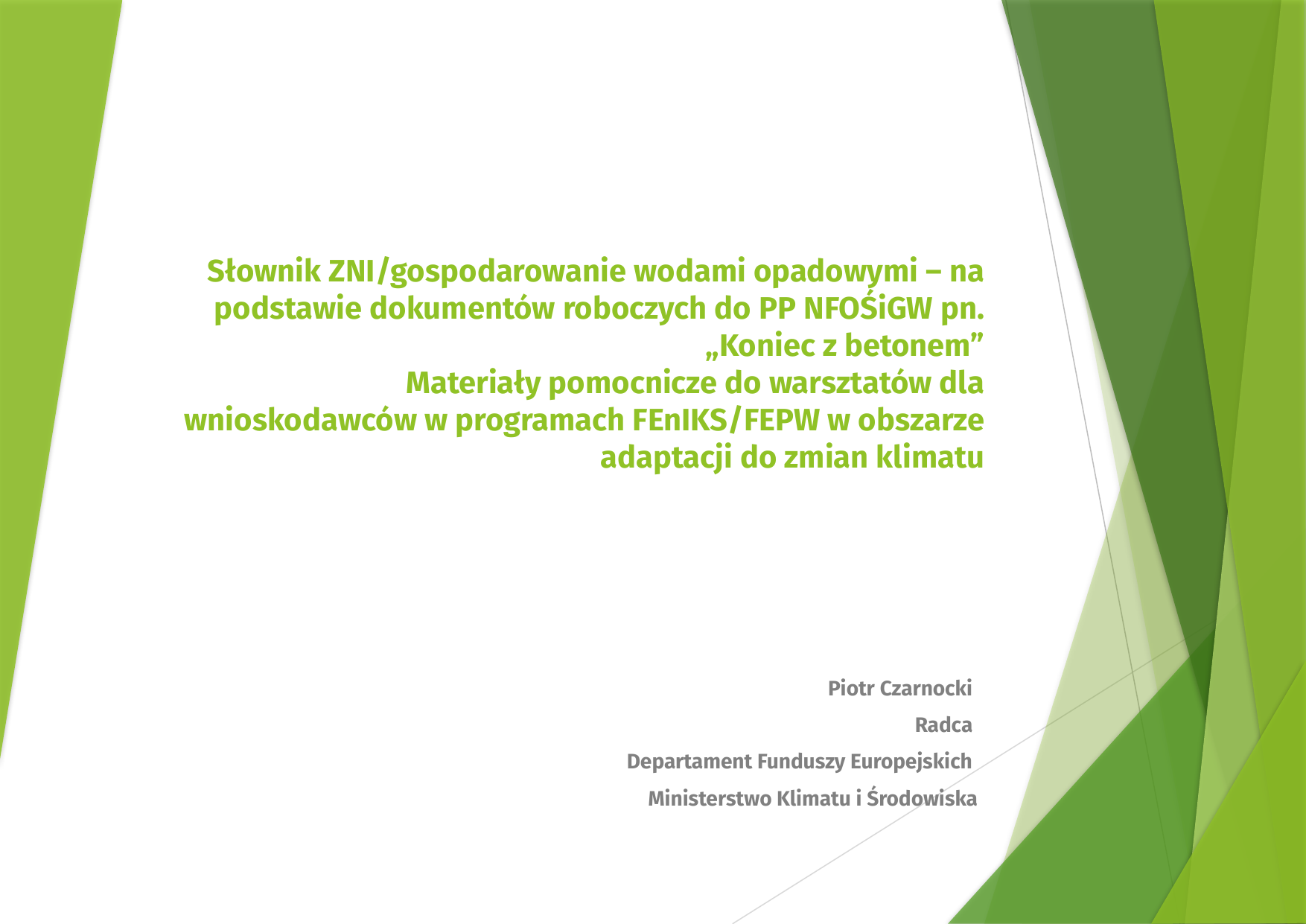

# Słownik ZNI/gospodarowanie wodami opadowymi – na podstawie dokumentów roboczych do PP NFOŚiGW pn. „Koniec z betonem” Materiały pomocnicze do warsztatów dla wnioskodawców w programach FEnIKS/FEPW w obszarze adaptacji do zmian klimatu
Piotr Czarnocki
Radca
Departament Funduszy Europejskich
Ministerstwo Klimatu i Środowiska